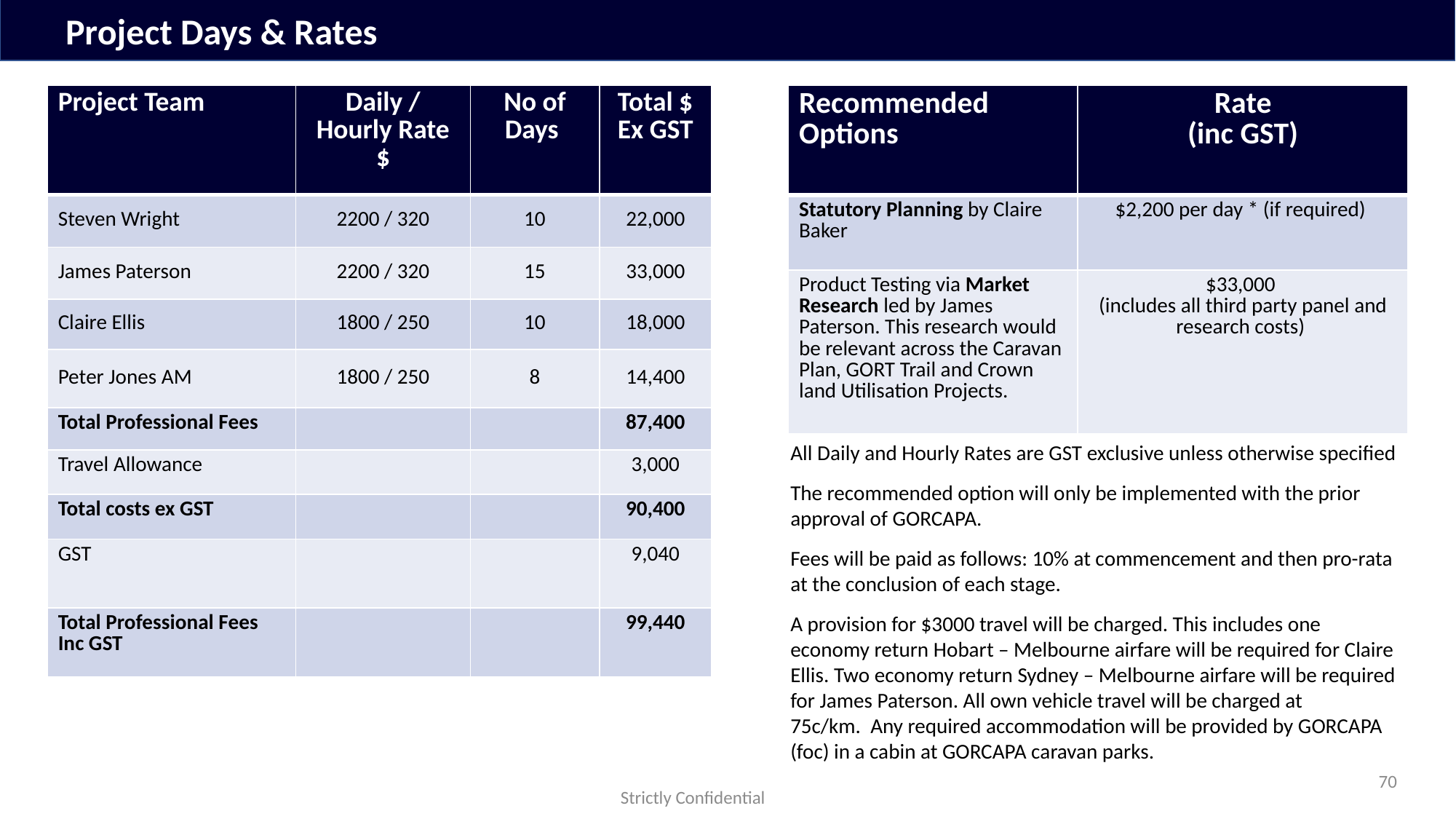

Project Days & Rates
| Recommended Options | Rate (inc GST) |
| --- | --- |
| Statutory Planning by Claire Baker | $2,200 per day \* (if required) |
| Product Testing via Market Research led by James Paterson. This research would be relevant across the Caravan Plan, GORT Trail and Crown land Utilisation Projects. | $33,000  (includes all third party panel and research costs) |

| Project Team | Daily / Hourly Rate $ | No of Days | Total $ Ex GST |
| --- | --- | --- | --- |
| Steven Wright | 2200 / 320 | 10 | 22,000 |
| James Paterson | 2200 / 320 | 15 | 33,000 |
| Claire Ellis | 1800 / 250 | 10 | 18,000 |
| Peter Jones AM | 1800 / 250 | 8 | 14,400 |
| Total Professional Fees |  |  | 87,400 |
| Travel Allowance |  |  | 3,000 |
| Total costs ex GST |  |  | 90,400 |
| GST |  |  | 9,040 |
| Total Professional Fees Inc GST |  |  | 99,440 |
All Daily and Hourly Rates are GST exclusive unless otherwise specified

The recommended option will only be implemented with the prior approval of GORCAPA.

Fees will be paid as follows: 10% at commencement and then pro-rata at the conclusion of each stage.

A provision for $3000 travel will be charged. This includes one economy return Hobart – Melbourne airfare will be required for Claire Ellis. Two economy return Sydney – Melbourne airfare will be required for James Paterson. All own vehicle travel will be charged at 75c/km.  Any required accommodation will be provided by GORCAPA (foc) in a cabin at GORCAPA caravan parks.
70
Strictly Confidential